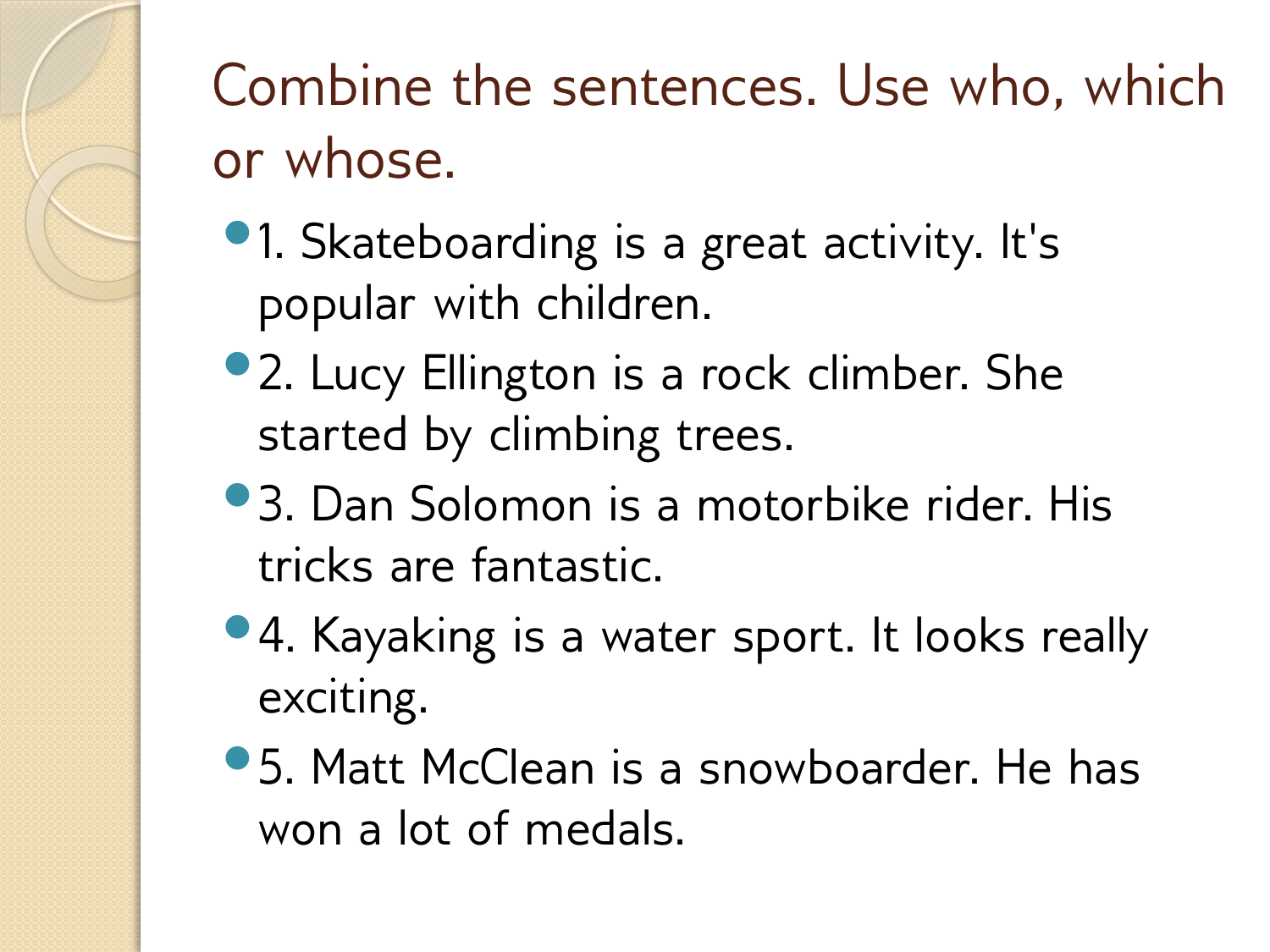

# Combine the sentences. Use who, which or whose.
1. Skateboarding is a great activity. It's popular with children.
2. Lucy Ellington is a rock climber. She started by climbing trees.
3. Dan Solomon is a motorbike rider. His tricks are fantastic.
4. Kayaking is a water sport. It looks really exciting.
5. Matt McClean is a snowboarder. He has won a lot of medals.